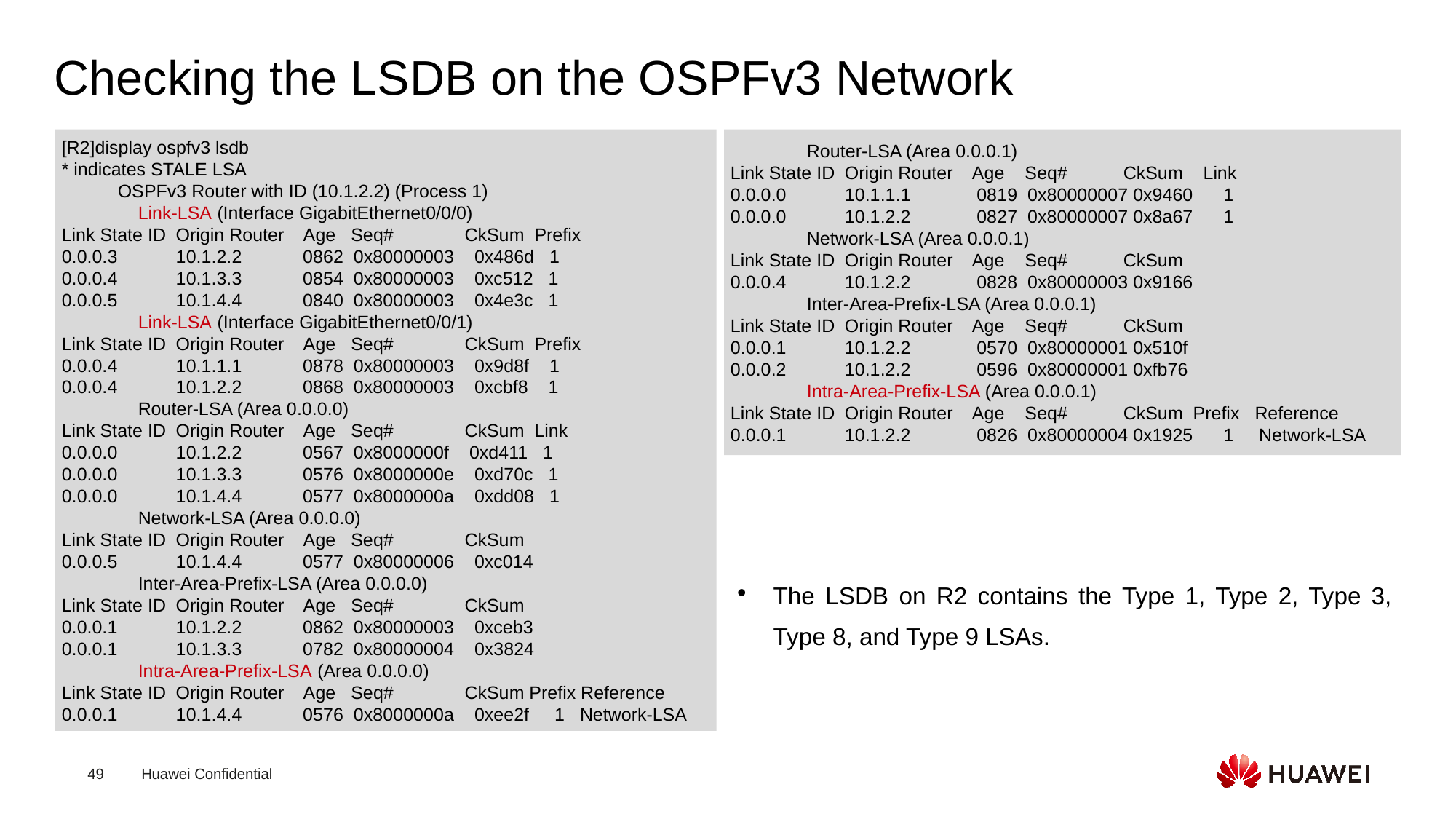

# Checking the LSDB on the OSPFv3 Network
[R2]display ospfv3 lsdb
* indicates STALE LSA
           OSPFv3 Router with ID (10.1.2.2) (Process 1)
               Link-LSA (Interface GigabitEthernet0/0/0)
Link State ID	 Origin Router    Age   Seq#              CkSum  Prefix
0.0.0.3         	 10.1.2.2            0862  0x80000003    0x486d   1
0.0.0.4         	 10.1.3.3            0854  0x80000003    0xc512   1
0.0.0.5         	 10.1.4.4            0840  0x80000003    0x4e3c   1
               Link-LSA (Interface GigabitEthernet0/0/1)
Link State ID	 Origin Router    Age   Seq#              CkSum  Prefix
0.0.0.4         	 10.1.1.1            0878  0x80000003    0x9d8f    1
0.0.0.4         	 10.1.2.2            0868  0x80000003    0xcbf8    1
               Router-LSA (Area 0.0.0.0)
Link State ID	 Origin Router    Age   Seq#              CkSum  Link
0.0.0.0	 10.1.2.2            0567  0x8000000f    0xd411   1
0.0.0.0	 10.1.3.3            0576  0x8000000e    0xd70c   1
0.0.0.0	 10.1.4.4            0577  0x8000000a    0xdd08   1
               Network-LSA (Area 0.0.0.0)
Link State ID	 Origin Router    Age   Seq#              CkSum
0.0.0.5	 10.1.4.4            0577  0x80000006    0xc014
               Inter-Area-Prefix-LSA (Area 0.0.0.0)
Link State ID	 Origin Router    Age   Seq#              CkSum
0.0.0.1	 10.1.2.2            0862  0x80000003    0xceb3
0.0.0.1	 10.1.3.3            0782  0x80000004    0x3824
               Intra-Area-Prefix-LSA (Area 0.0.0.0)
Link State ID	 Origin Router    Age   Seq#              CkSum Prefix Reference
0.0.0.1	 10.1.4.4            0576  0x8000000a    0xee2f     1   Network-LSA
               Router-LSA (Area 0.0.0.1)
Link State ID	 Origin Router    Age    Seq#           CkSum    Link
0.0.0.0	 10.1.1.1             0819  0x80000007 0x9460      1
0.0.0.0	 10.1.2.2             0827  0x80000007 0x8a67      1
               Network-LSA (Area 0.0.0.1)
Link State ID	 Origin Router    Age    Seq#           CkSum
0.0.0.4	 10.1.2.2             0828  0x80000003 0x9166
               Inter-Area-Prefix-LSA (Area 0.0.0.1)
Link State ID	 Origin Router    Age    Seq#           CkSum
0.0.0.1	 10.1.2.2             0570  0x80000001 0x510f
0.0.0.2 	 10.1.2.2             0596  0x80000001 0xfb76
               Intra-Area-Prefix-LSA (Area 0.0.0.1)
Link State ID	 Origin Router    Age    Seq#           CkSum  Prefix   Reference
0.0.0.1         	 10.1.2.2             0826  0x80000004 0x1925      1     Network-LSA
The LSDB on R2 contains the Type 1, Type 2, Type 3, Type 8, and Type 9 LSAs.